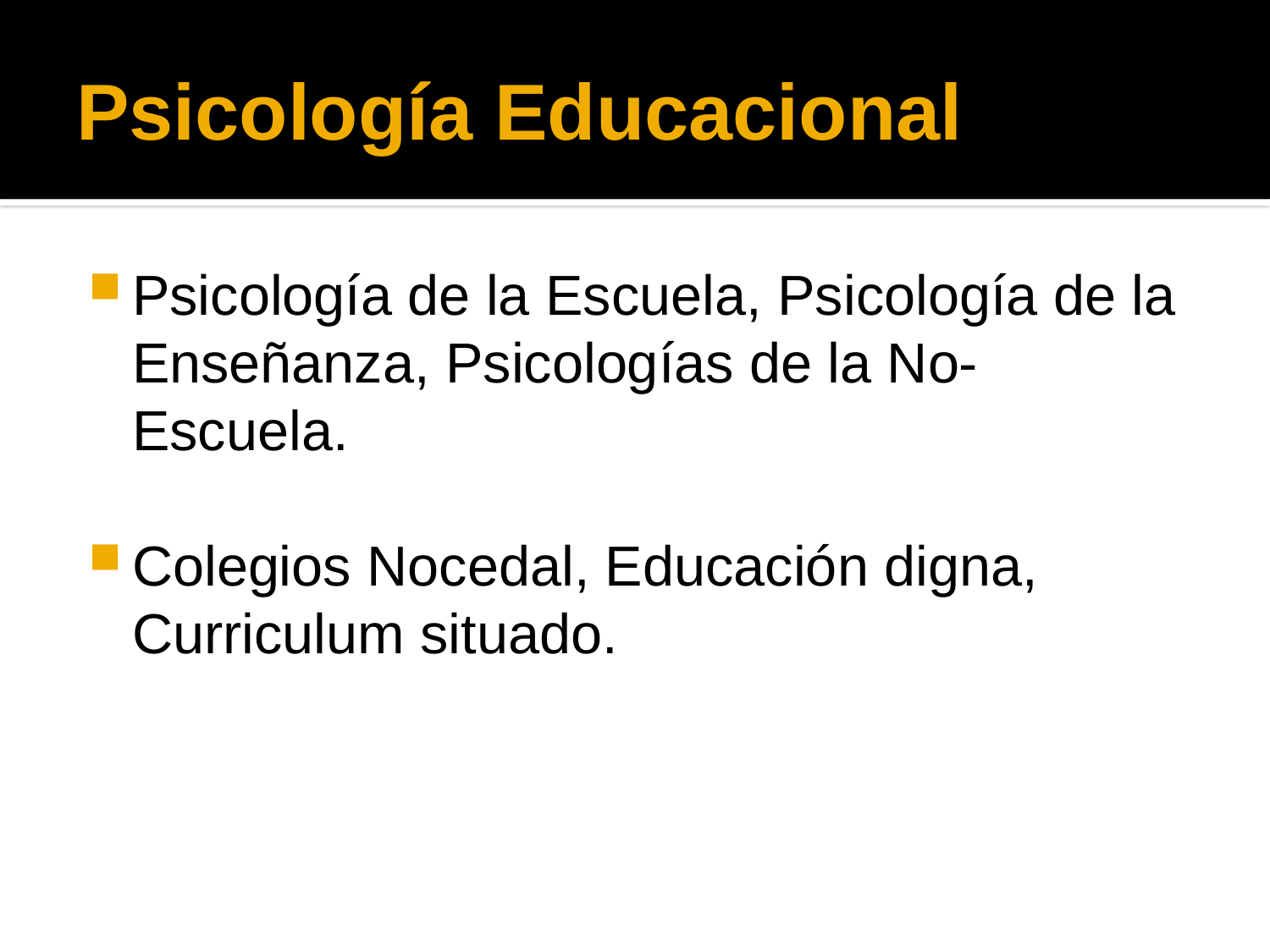

# Psicología Educacional
Psicología de la Escuela, Psicología de la Enseñanza, Psicologías de la No-Escuela.

Colegios Nocedal, Educación digna, Curriculum situado.